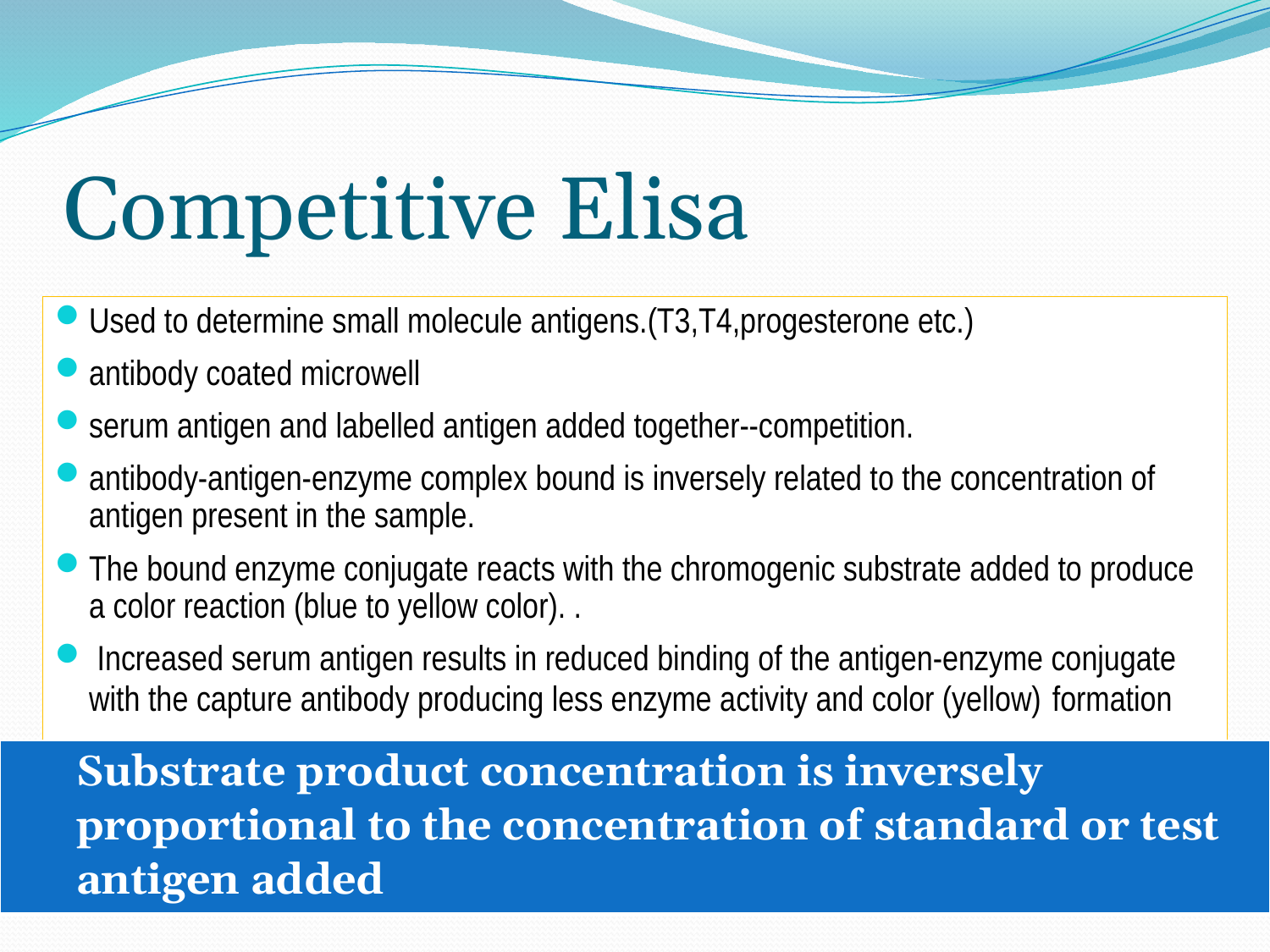

# Competitive Elisa
Used to determine small molecule antigens.(T3,T4,progesterone etc.)
antibody coated microwell
serum antigen and labelled antigen added together--competition.
antibody-antigen-enzyme complex bound is inversely related to the concentration of antigen present in the sample.
The bound enzyme conjugate reacts with the chromogenic substrate added to produce a color reaction (blue to yellow color). .
 Increased serum antigen results in reduced binding of the antigen-enzyme conjugate with the capture antibody producing less enzyme activity and color (yellow) formation

| Substrate product concentration is inversely proportional to the concentration of standard or test antigen added |
| --- |